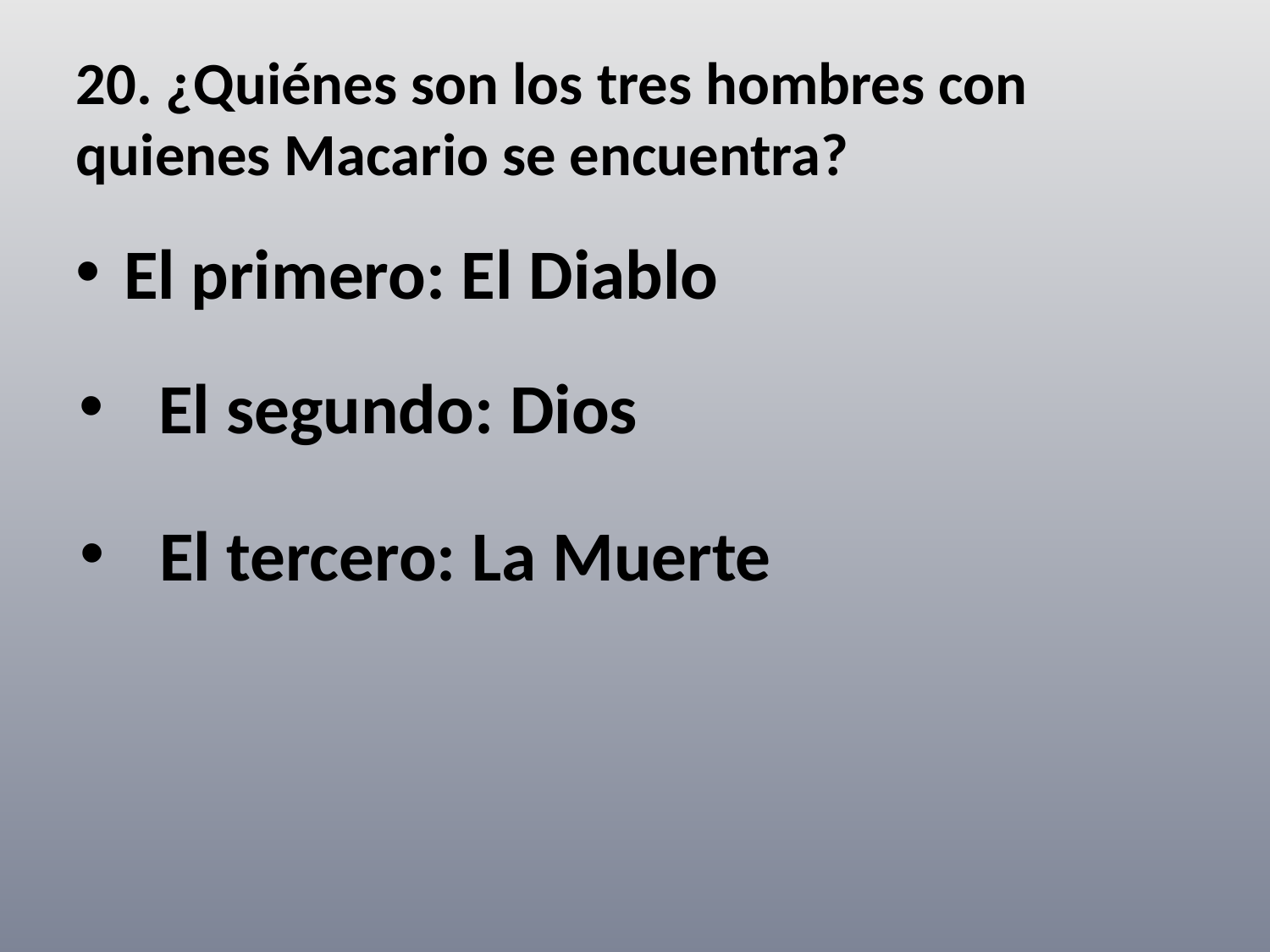

20. ¿Quiénes son los tres hombres con quienes Macario se encuentra?
El primero: El Diablo
El segundo: Dios
El tercero: La Muerte